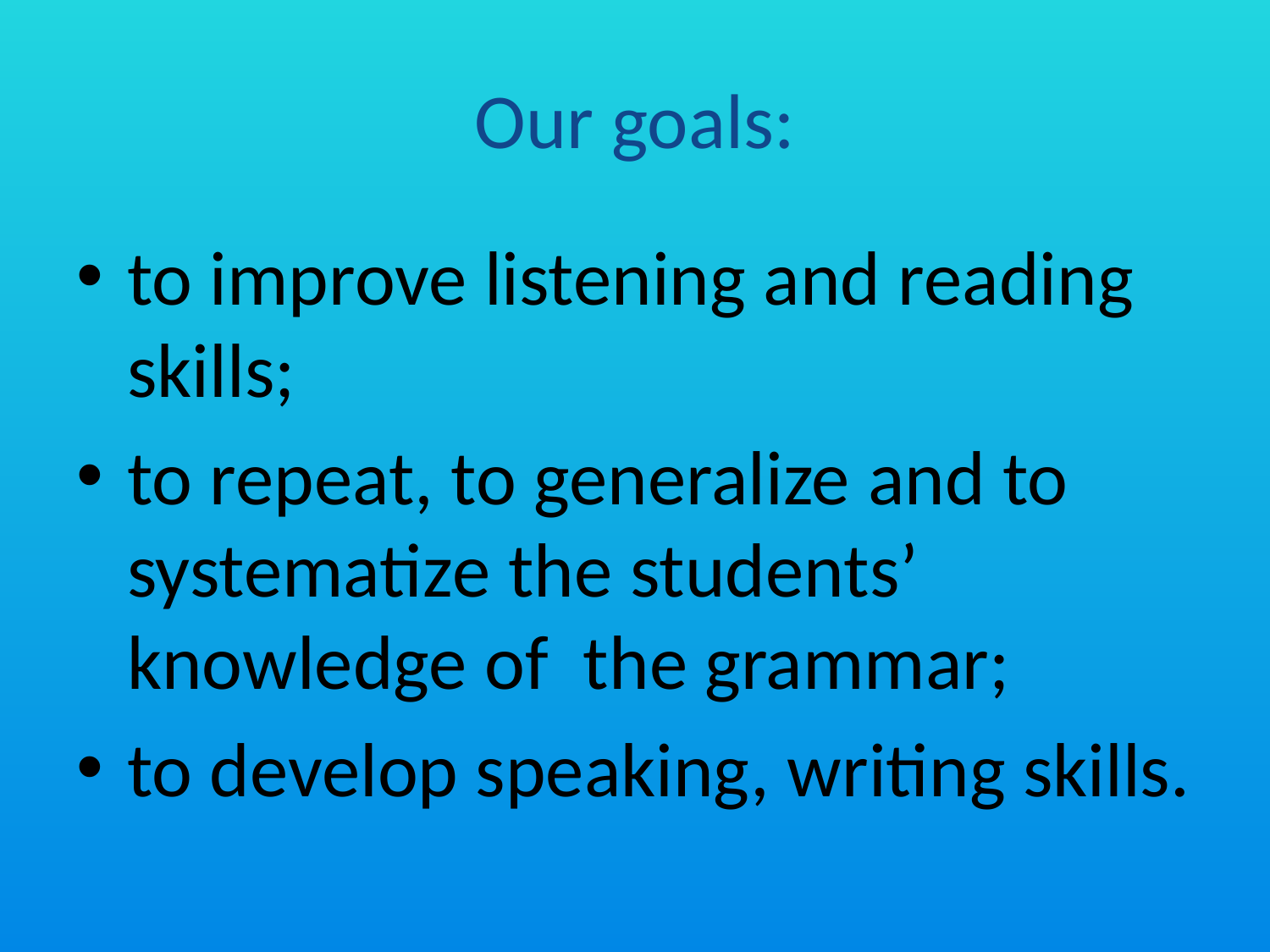

# Our goals:
to improve listening and reading skills;
to repeat, to generalize and to systematizе the students’ knowledge of  the grammar;
to develop speaking, writing skills.